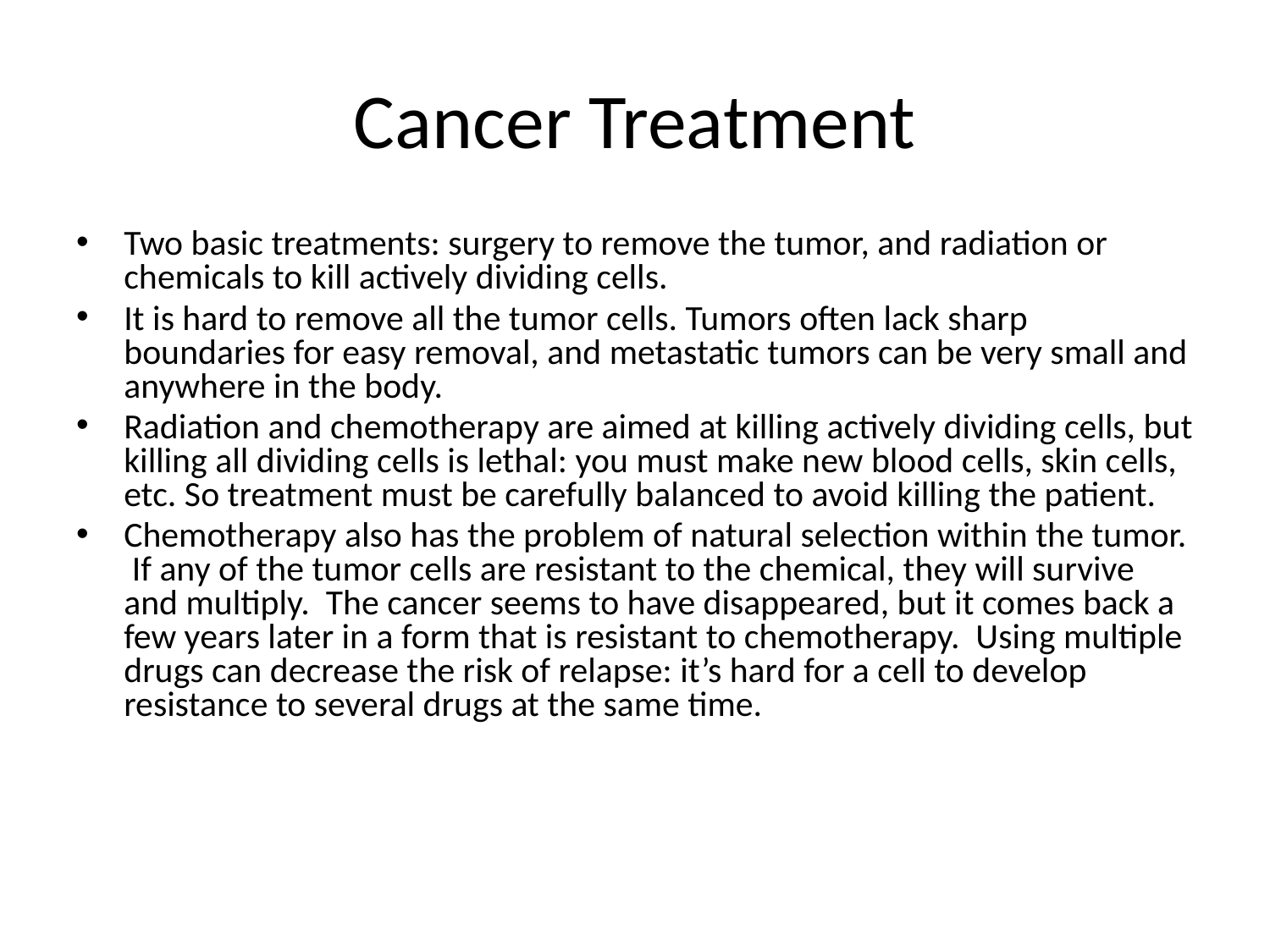

# Cancer Treatment
Two basic treatments: surgery to remove the tumor, and radiation or chemicals to kill actively dividing cells.
It is hard to remove all the tumor cells. Tumors often lack sharp boundaries for easy removal, and metastatic tumors can be very small and anywhere in the body.
Radiation and chemotherapy are aimed at killing actively dividing cells, but killing all dividing cells is lethal: you must make new blood cells, skin cells, etc. So treatment must be carefully balanced to avoid killing the patient.
Chemotherapy also has the problem of natural selection within the tumor.  If any of the tumor cells are resistant to the chemical, they will survive and multiply.  The cancer seems to have disappeared, but it comes back a few years later in a form that is resistant to chemotherapy.  Using multiple drugs can decrease the risk of relapse: it’s hard for a cell to develop resistance to several drugs at the same time.